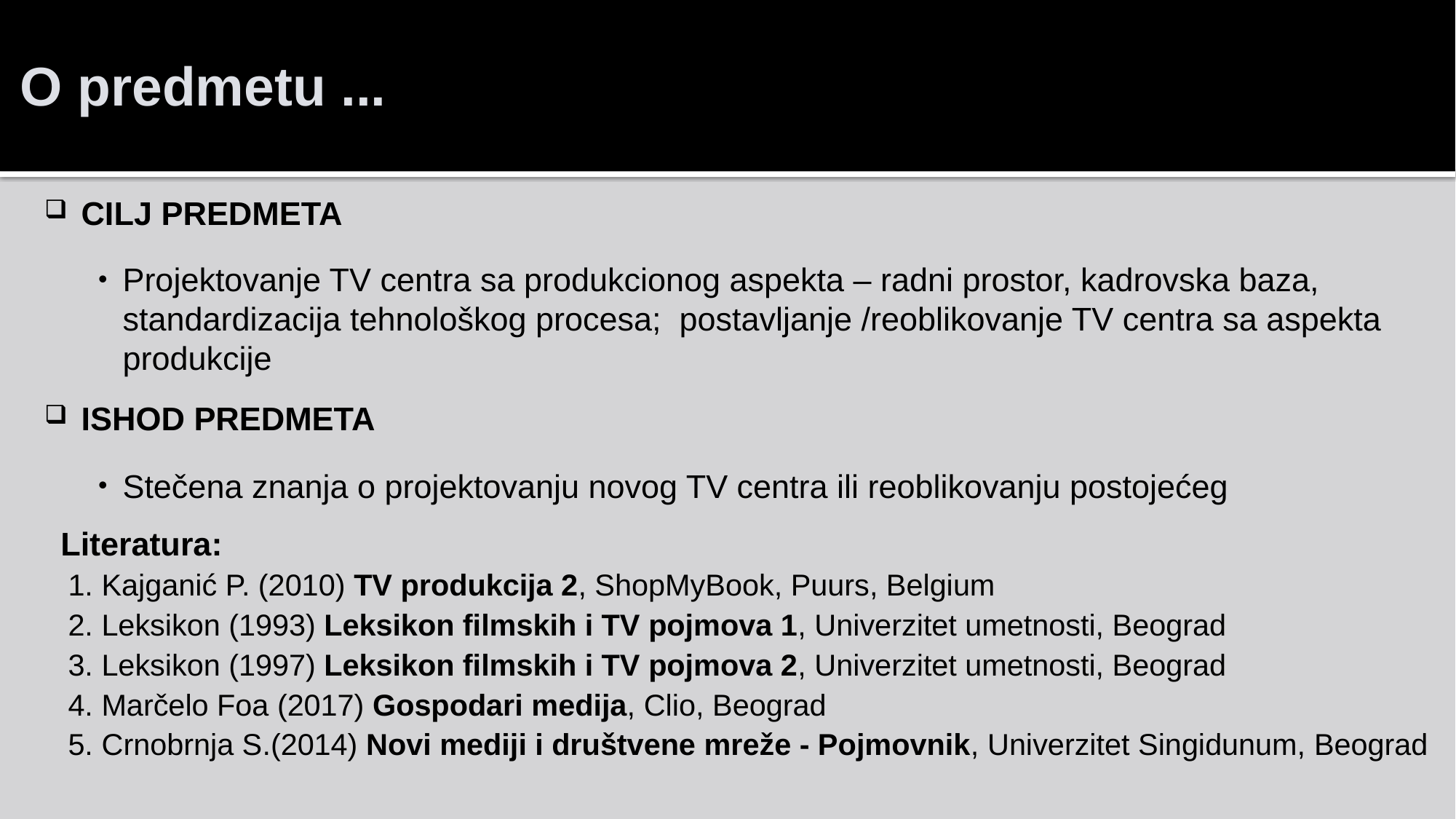

# O predmetu ...
CILJ PREDMETA

Projektovanje TV centra sa produkcionog aspekta – radni prostor, kadrovska baza, standardizacija tehnološkog procesa;  postavljanje /reoblikovanje TV centra sa aspekta produkcije

ISHOD PREDMETA

Stečena znanja o projektovanju novog TV centra ili reoblikovanju postojećeg

      Literatura:
1. Kajganić P. (2010) TV produkcija 2, ShopMyBook, Puurs, Belgium
2. Leksikon (1993) Leksikon filmskih i TV pojmova 1, Univerzitet umetnosti, Beograd
3. Leksikon (1997) Leksikon filmskih i TV pojmova 2, Univerzitet umetnosti, Beograd
4. Marčelo Foa (2017) Gospodari medija, Clio, Beograd
5. Crnobrnja S.(2014) Novi mediji i društvene mreže - Pojmovnik, Univerzitet Singidunum, Beograd